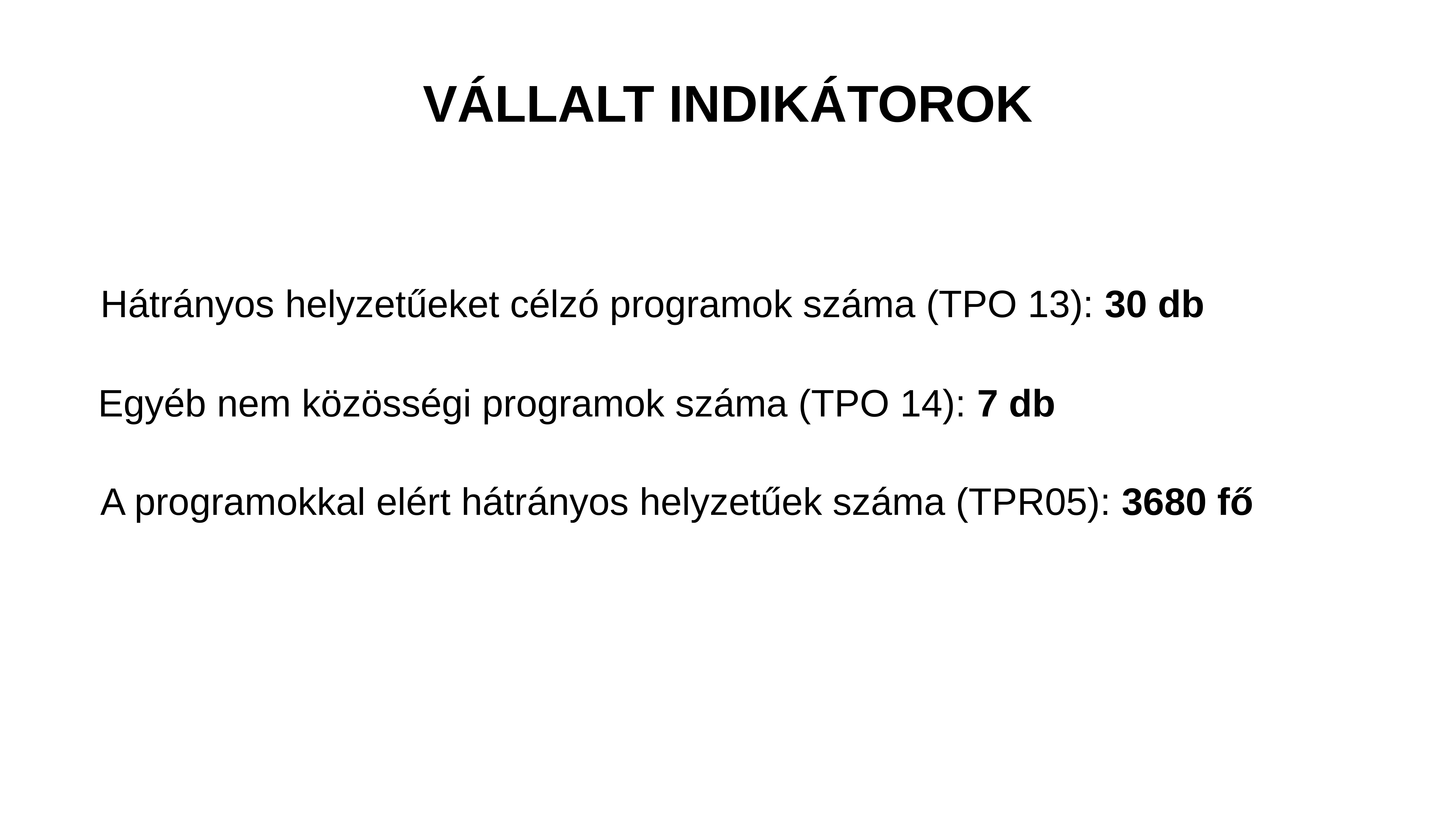

# Vállalt indikátorok
Hátrányos helyzetűeket célzó programok száma (TPO 13): 30 db
Egyéb nem közösségi programok száma (TPO 14): 7 db
A programokkal elért hátrányos helyzetűek száma (TPR05): 3680 fő